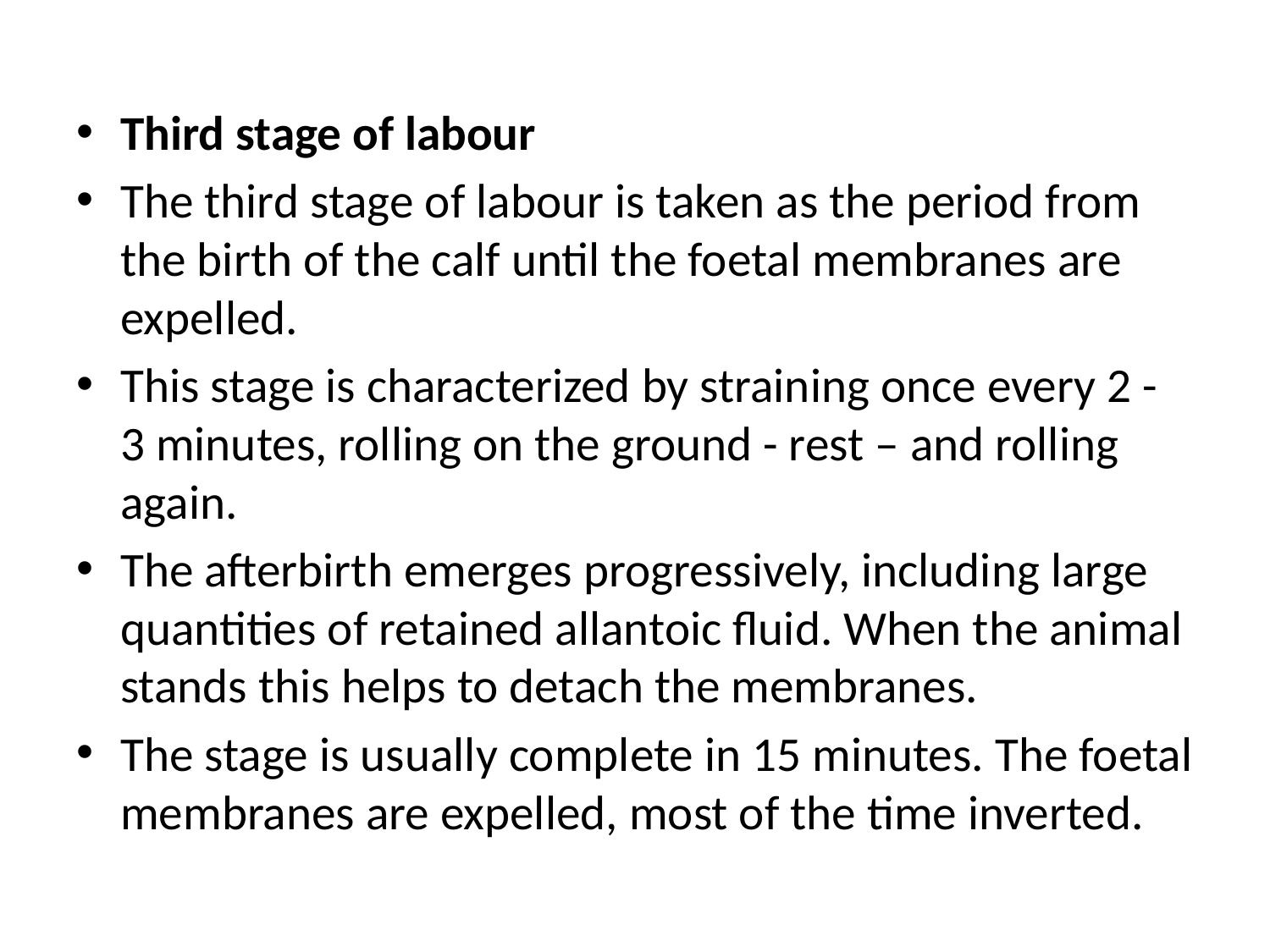

Third stage of labour
The third stage of labour is taken as the period from the birth of the calf until the foetal membranes are expelled.
This stage is characterized by straining once every 2 - 3 minutes, rolling on the ground - rest – and rolling again.
The afterbirth emerges progressively, including large quantities of retained allantoic fluid. When the animal stands this helps to detach the membranes.
The stage is usually complete in 15 minutes. The foetal membranes are expelled, most of the time inverted.